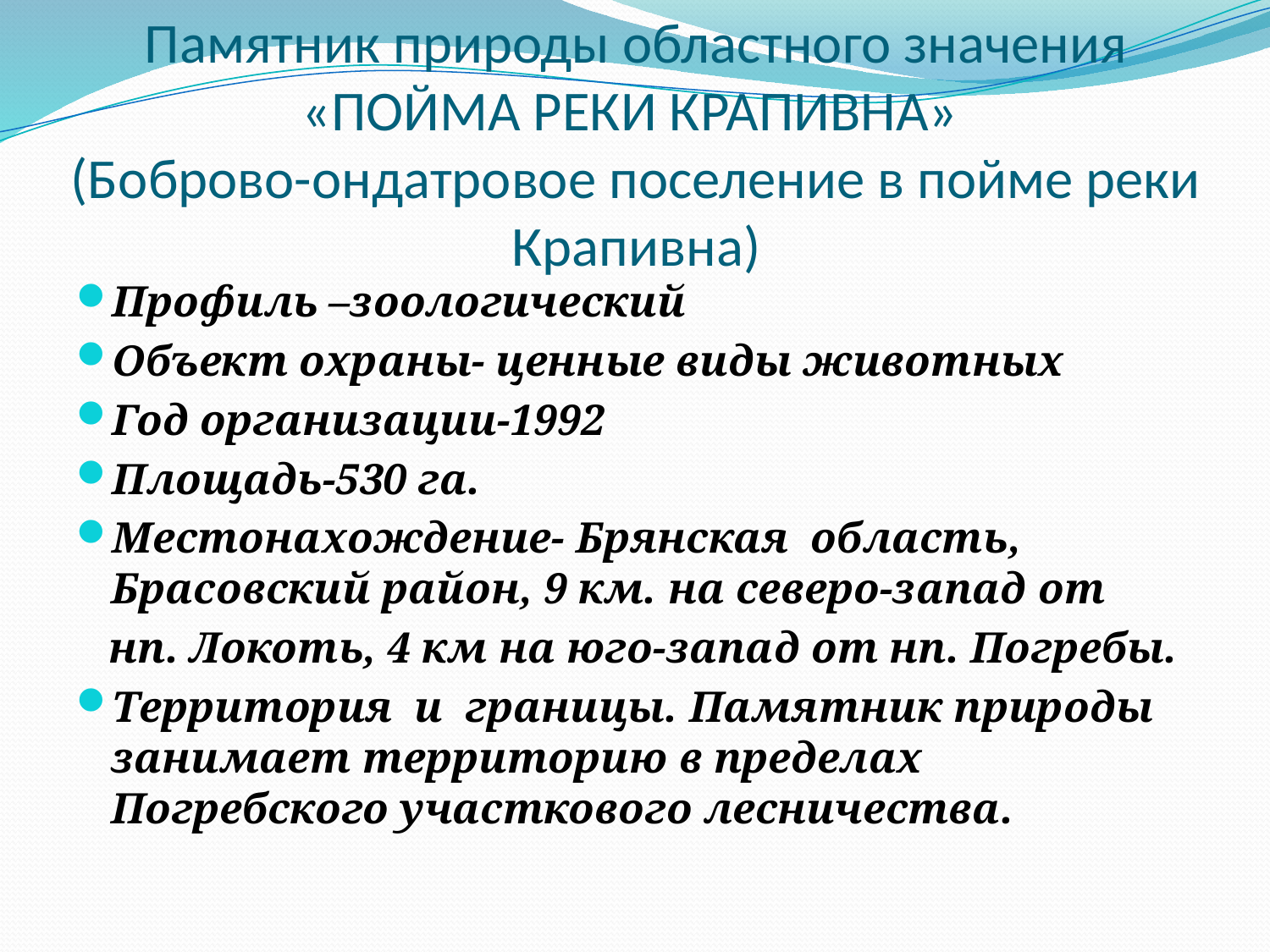

# Памятник природы областного значения «ПОЙМА РЕКИ КРАПИВНА» (Боброво-ондатровое поселение в пойме реки Крапивна)
Профиль –зоологический
Объект охраны- ценные виды животных
Год организации-1992
Площадь-530 га.
Местонахождение- Брянская  область, Брасовский район, 9 км. на северо-запад от
   нп. Локоть, 4 км на юго-запад от нп. Погребы.
Территория  и  границы. Памятник природы занимает территорию в пределах  Погребского участкового лесничества.